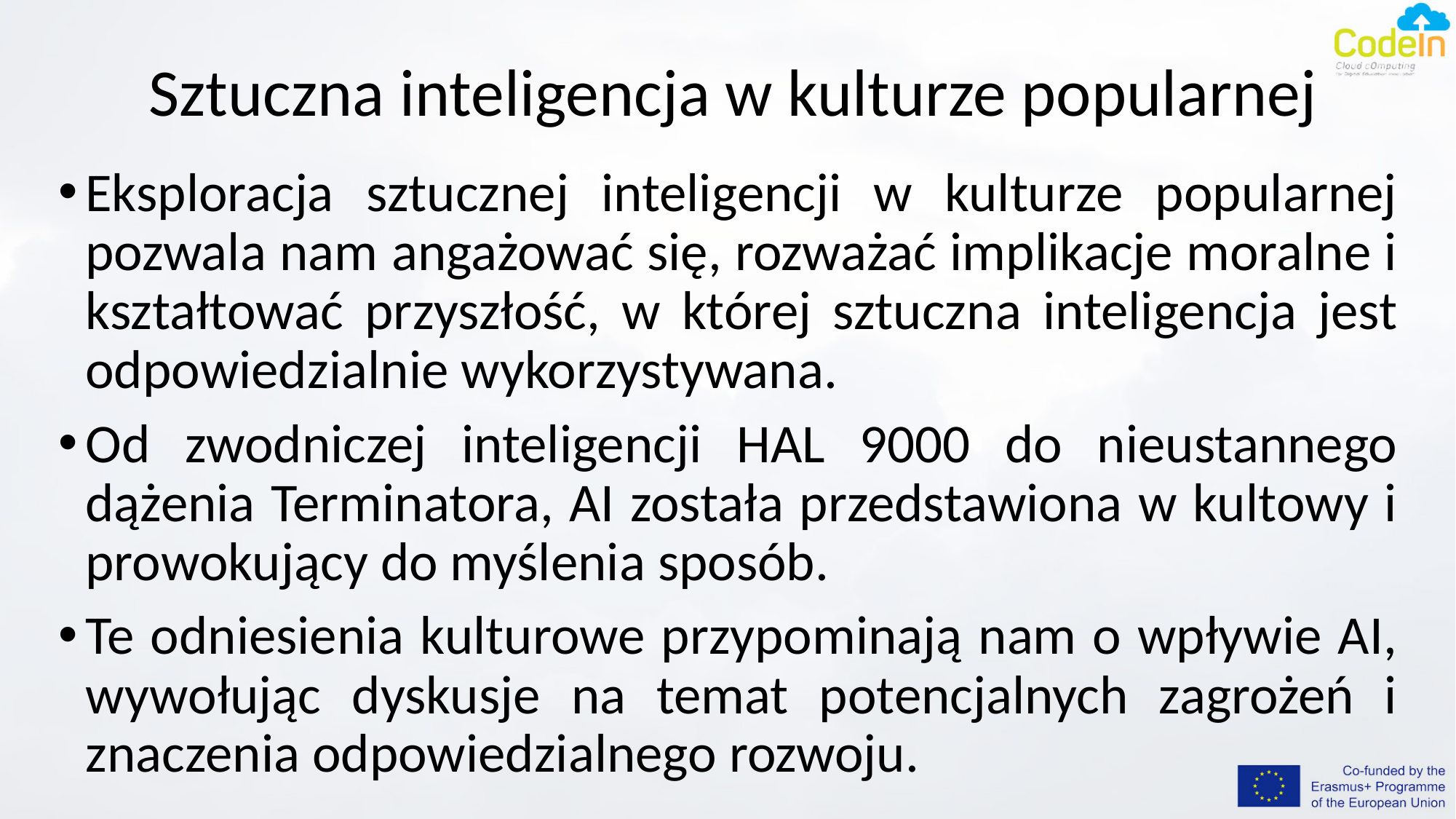

# Sztuczna inteligencja w kulturze popularnej
Eksploracja sztucznej inteligencji w kulturze popularnej pozwala nam angażować się, rozważać implikacje moralne i kształtować przyszłość, w której sztuczna inteligencja jest odpowiedzialnie wykorzystywana.
Od zwodniczej inteligencji HAL 9000 do nieustannego dążenia Terminatora, AI została przedstawiona w kultowy i prowokujący do myślenia sposób.
Te odniesienia kulturowe przypominają nam o wpływie AI, wywołując dyskusje na temat potencjalnych zagrożeń i znaczenia odpowiedzialnego rozwoju.